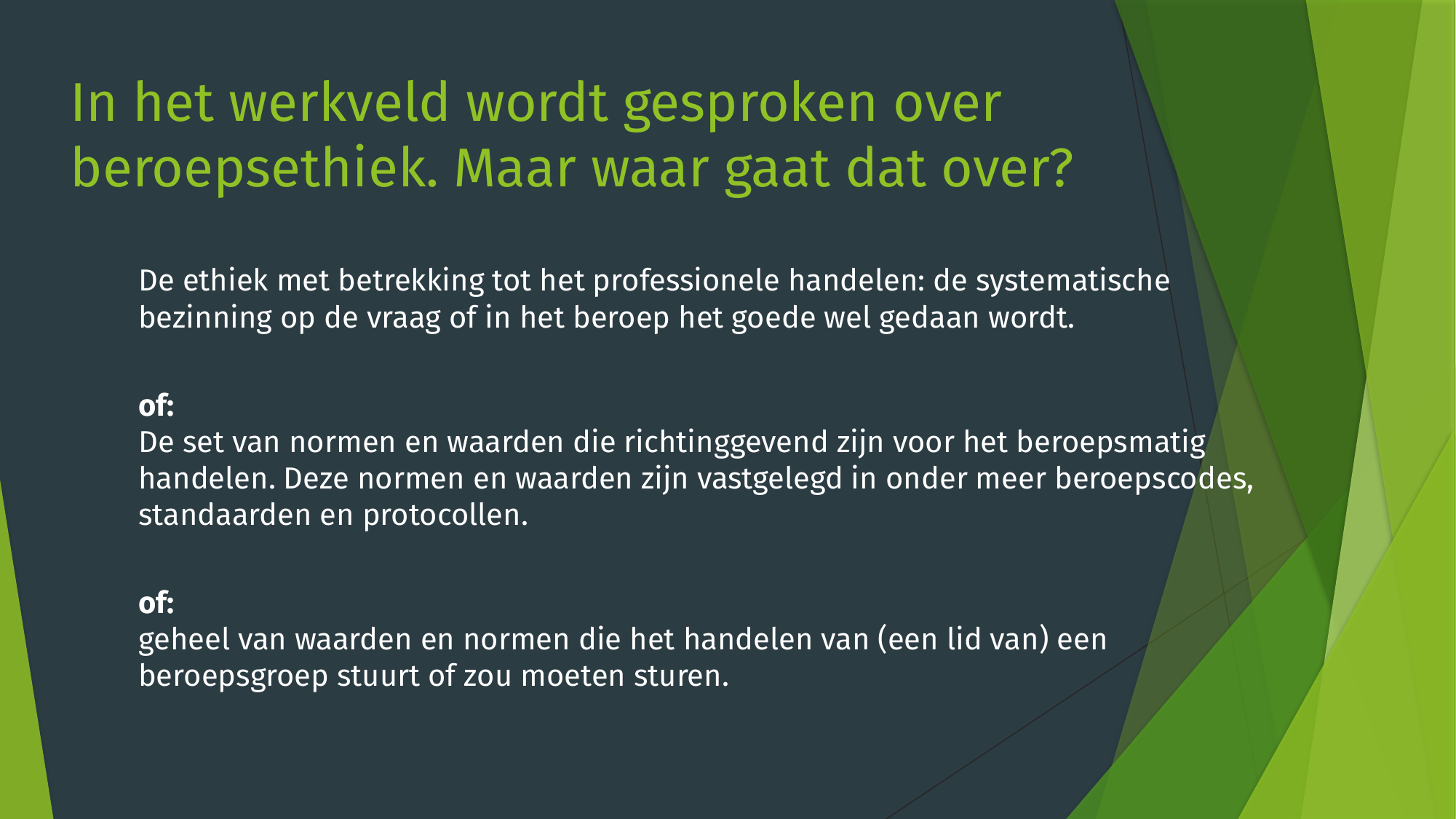

# In het werkveld wordt gesproken over beroepsethiek. Maar waar gaat dat over?
De ethiek met betrekking tot het professionele handelen: de systematische bezinning op de vraag of in het beroep het goede wel gedaan wordt.
of:
De set van normen en waarden die richtinggevend zijn voor het beroepsmatig handelen. Deze normen en waarden zijn vastgelegd in onder meer beroepscodes, standaarden en protocollen.
of:
geheel van waarden en normen die het handelen van (een lid van) een beroepsgroep stuurt of zou moeten sturen.